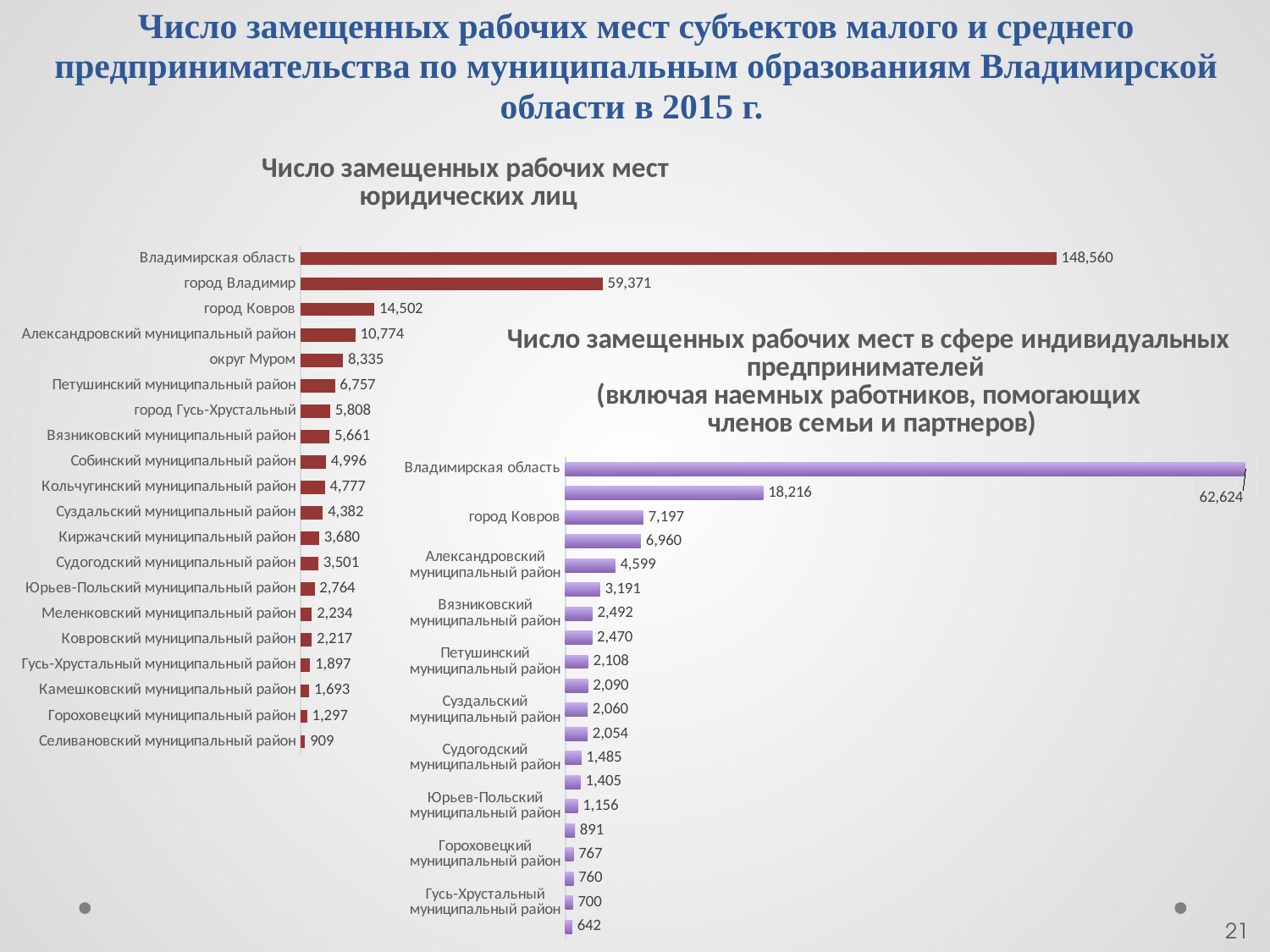

Число замещенных рабочих мест субъектов малого и среднего предпринимательства по муниципальным образованиям Владимирской области в 2015 г.

### Chart: Число замещенных рабочих мест
юридических лиц

| Category |  |
|---|---|
| Владимирская область | 148560.0 |
| город Владимир | 59371.0 |
| город Ковров | 14502.0 |
| Александровский муниципальный район | 10774.0 |
| округ Муром | 8335.0 |
| Петушинский муниципальный район | 6757.0 |
| город Гусь-Хрустальный | 5808.0 |
| Вязниковский муниципальный район | 5661.0 |
| Собинский муниципальный район | 4996.0 |
| Кольчугинский муниципальный район | 4777.0 |
| Суздальский муниципальный район | 4382.0 |
| Киржачский муниципальный район | 3680.0 |
| Судогодский муниципальный район | 3501.0 |
| Юрьев-Польский муниципальный район | 2764.0 |
| Меленковский муниципальный район | 2234.0 |
| Ковровский муниципальный район | 2217.0 |
| Гусь-Хрустальный муниципальный район | 1897.0 |
| Камешковский муниципальный район | 1693.0 |
| Гороховецкий муниципальный район | 1297.0 |
| Селивановский муниципальный район | 909.0 |

### Chart: Число замещенных рабочих мест в сфере индивидуальных предпринимателей
(включая наемных работников, помогающих
 членов семьи и партнеров)

| Category |  |
|---|---|
| Владимирская область | 62624.10000000001 |
| город Владимир | 18215.999999999993 |
| город Ковров | 7196.500000000001 |
| округ Муром | 6959.5 |
| Александровский муниципальный район | 4599.400000000001 |
| город Гусь-Хрустальный | 3190.8999999999996 |
| Вязниковский муниципальный район | 2491.9000000000005 |
| Собинский муниципальный район | 2470.3 |
| Петушинский муниципальный район | 2108.0 |
| Кольчугинский муниципальный район | 2090.4 |
| Суздальский муниципальный район | 2060.0 |
| Киржачский муниципальный район | 2053.7999999999997 |
| Судогодский муниципальный район | 1484.8 |
| Меленковский муниципальный район | 1404.9 |
| Юрьев-Польский муниципальный район | 1155.8 |
| Ковровский муниципальный район | 891.0 |
| Гороховецкий муниципальный район | 766.6999999999999 |
| Камешковский муниципальный район | 760.2 |
| Гусь-Хрустальный муниципальный район | 700.3 |
| Селивановский муниципальный район | 641.6 |
21